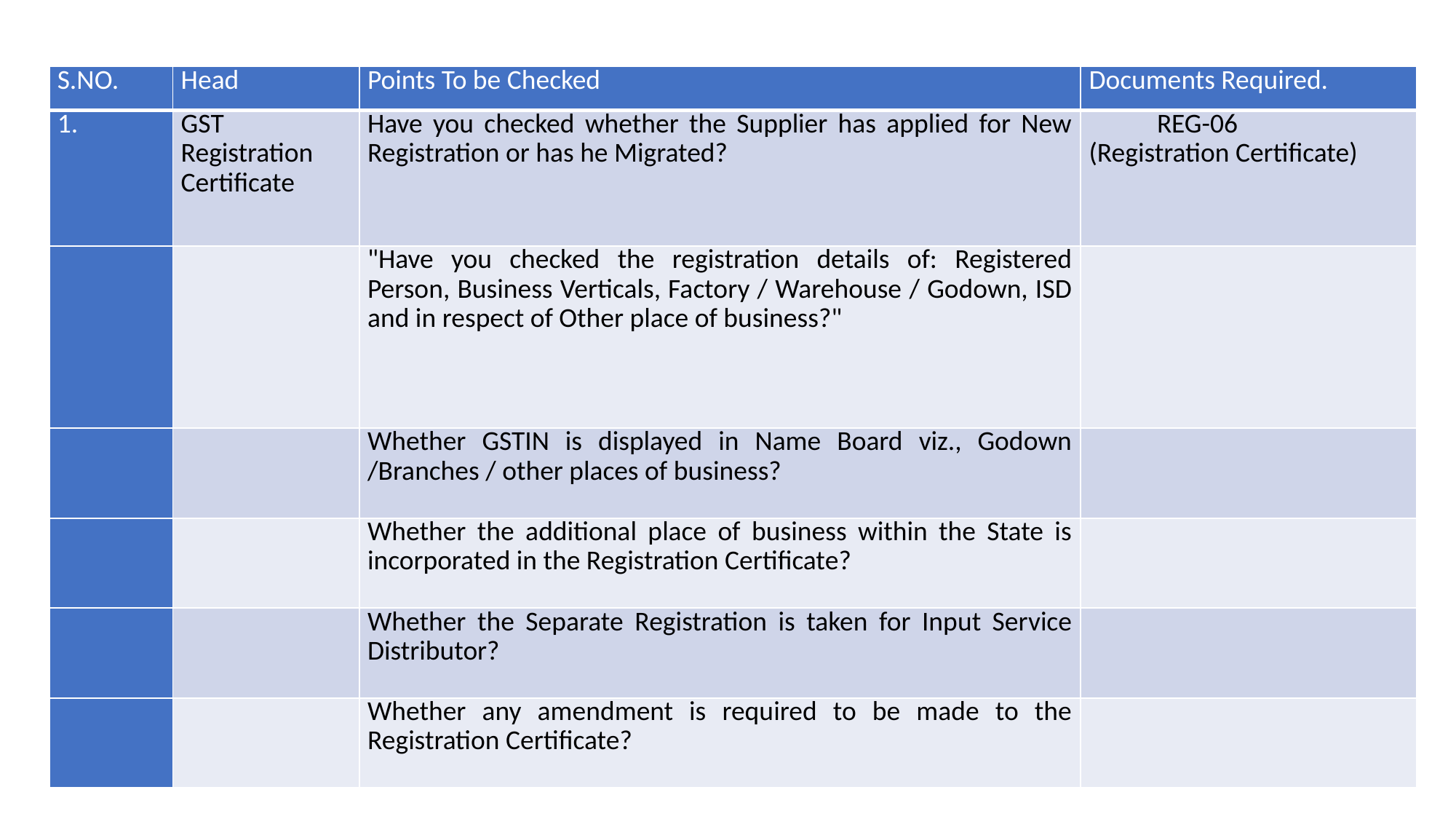

| S.NO. | Head | Points To be Checked | Documents Required. |
| --- | --- | --- | --- |
| 1. | GST Registration Certificate | Have you checked whether the Supplier has applied for New Registration or has he Migrated? | REG-06 (Registration Certificate) |
|  |  | "Have you checked the registration details of: Registered Person, Business Verticals, Factory / Warehouse / Godown, ISD and in respect of Other place of business?" |  |
|  |  | Whether GSTIN is displayed in Name Board viz., Godown /Branches / other places of business? |  |
|  |  | Whether the additional place of business within the State is incorporated in the Registration Certificate? |  |
|  |  | Whether the Separate Registration is taken for Input Service Distributor? |  |
|  |  | Whether any amendment is required to be made to the Registration Certificate? |  |